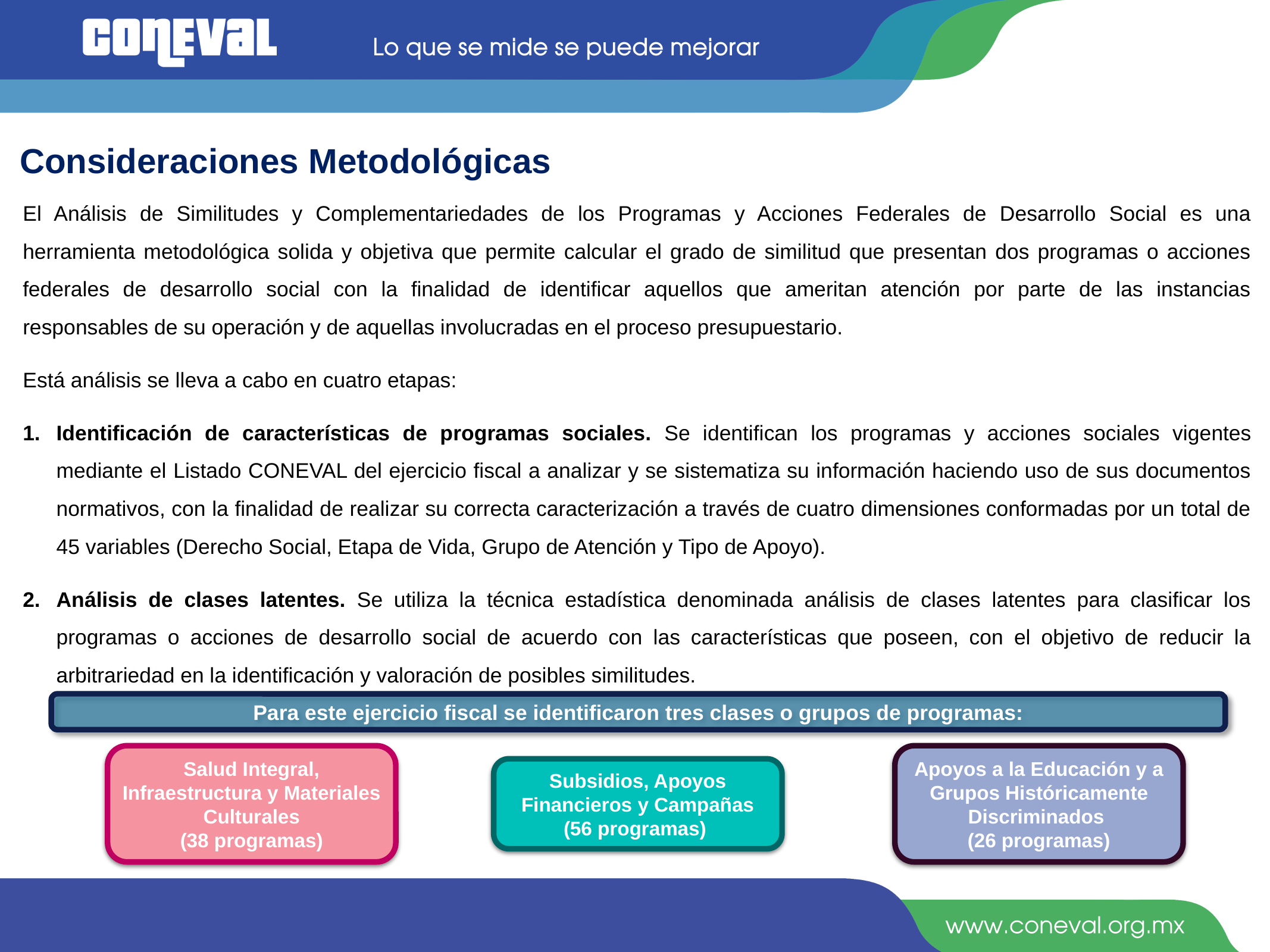

Consideraciones Metodológicas
El Análisis de Similitudes y Complementariedades de los Programas y Acciones Federales de Desarrollo Social es una herramienta metodológica solida y objetiva que permite calcular el grado de similitud que presentan dos programas o acciones federales de desarrollo social con la finalidad de identificar aquellos que ameritan atención por parte de las instancias responsables de su operación y de aquellas involucradas en el proceso presupuestario.
Está análisis se lleva a cabo en cuatro etapas:
Identificación de características de programas sociales. Se identifican los programas y acciones sociales vigentes mediante el Listado CONEVAL del ejercicio fiscal a analizar y se sistematiza su información haciendo uso de sus documentos normativos, con la finalidad de realizar su correcta caracterización a través de cuatro dimensiones conformadas por un total de 45 variables (Derecho Social, Etapa de Vida, Grupo de Atención y Tipo de Apoyo).
Análisis de clases latentes. Se utiliza la técnica estadística denominada análisis de clases latentes para clasificar los programas o acciones de desarrollo social de acuerdo con las características que poseen, con el objetivo de reducir la arbitrariedad en la identificación y valoración de posibles similitudes.

Para este ejercicio fiscal se identificaron tres clases o grupos de programas:

Salud Integral, Infraestructura y Materiales Culturales
(38 programas)
Apoyos a la Educación y a Grupos Históricamente Discriminados
(26 programas)
Subsidios, Apoyos Financieros y Campañas
(56 programas)